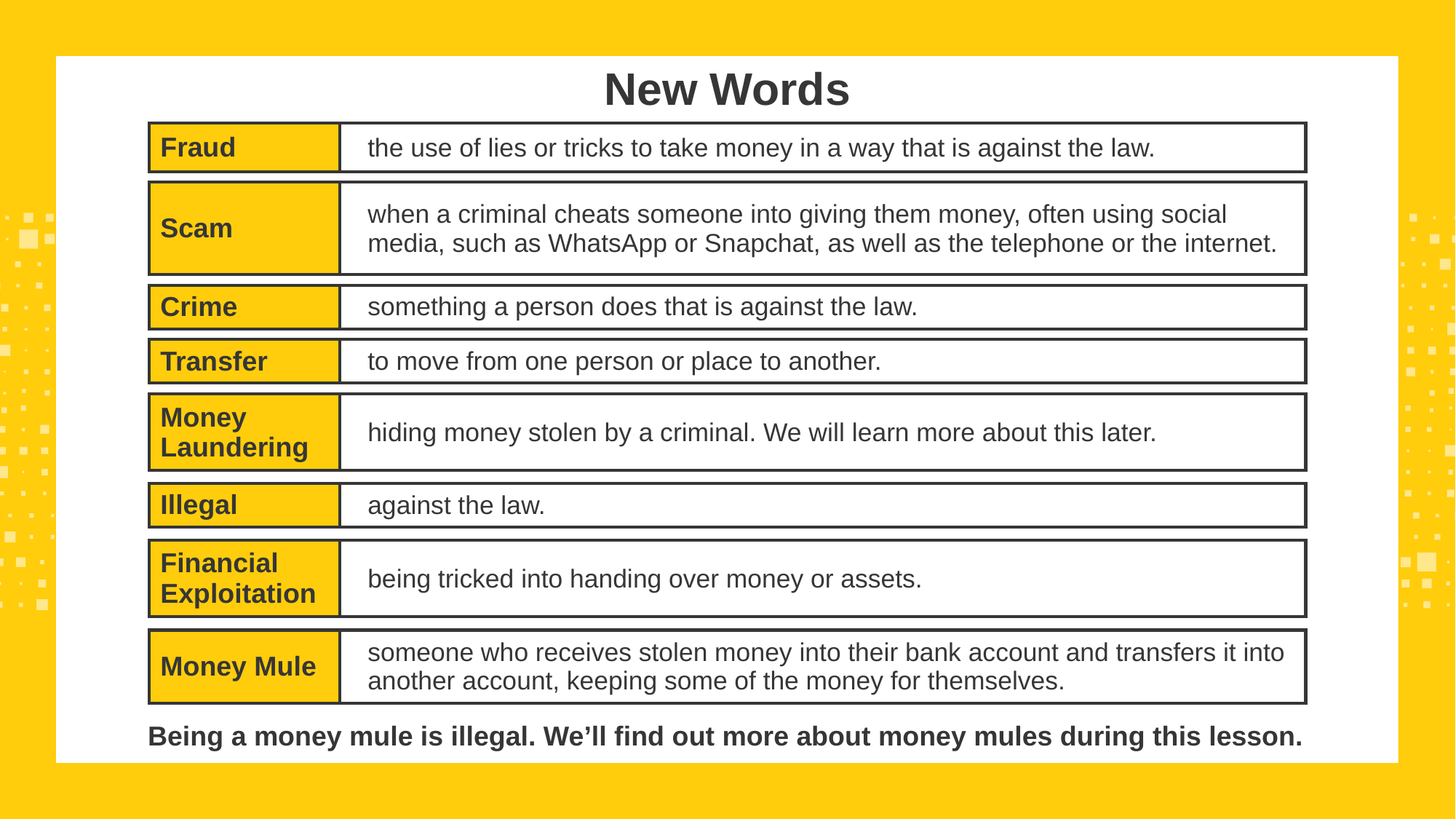

New Words
| Fraud | the use of lies or tricks to take money in a way that is against the law. |
| --- | --- |
| Scam | when a criminal cheats someone into giving them money, often using social media, such as WhatsApp or Snapchat, as well as the telephone or the internet. |
| --- | --- |
| Crime | something a person does that is against the law. |
| --- | --- |
| Transfer | to move from one person or place to another. |
| --- | --- |
| Money Laundering | hiding money stolen by a criminal. We will learn more about this later. |
| --- | --- |
| Illegal | against the law. |
| --- | --- |
| Financial Exploitation | being tricked into handing over money or assets. |
| --- | --- |
| Money Mule | someone who receives stolen money into their bank account and transfers it into another account, keeping some of the money for themselves. |
| --- | --- |
Being a money mule is illegal. We’ll find out more about money mules during this lesson.